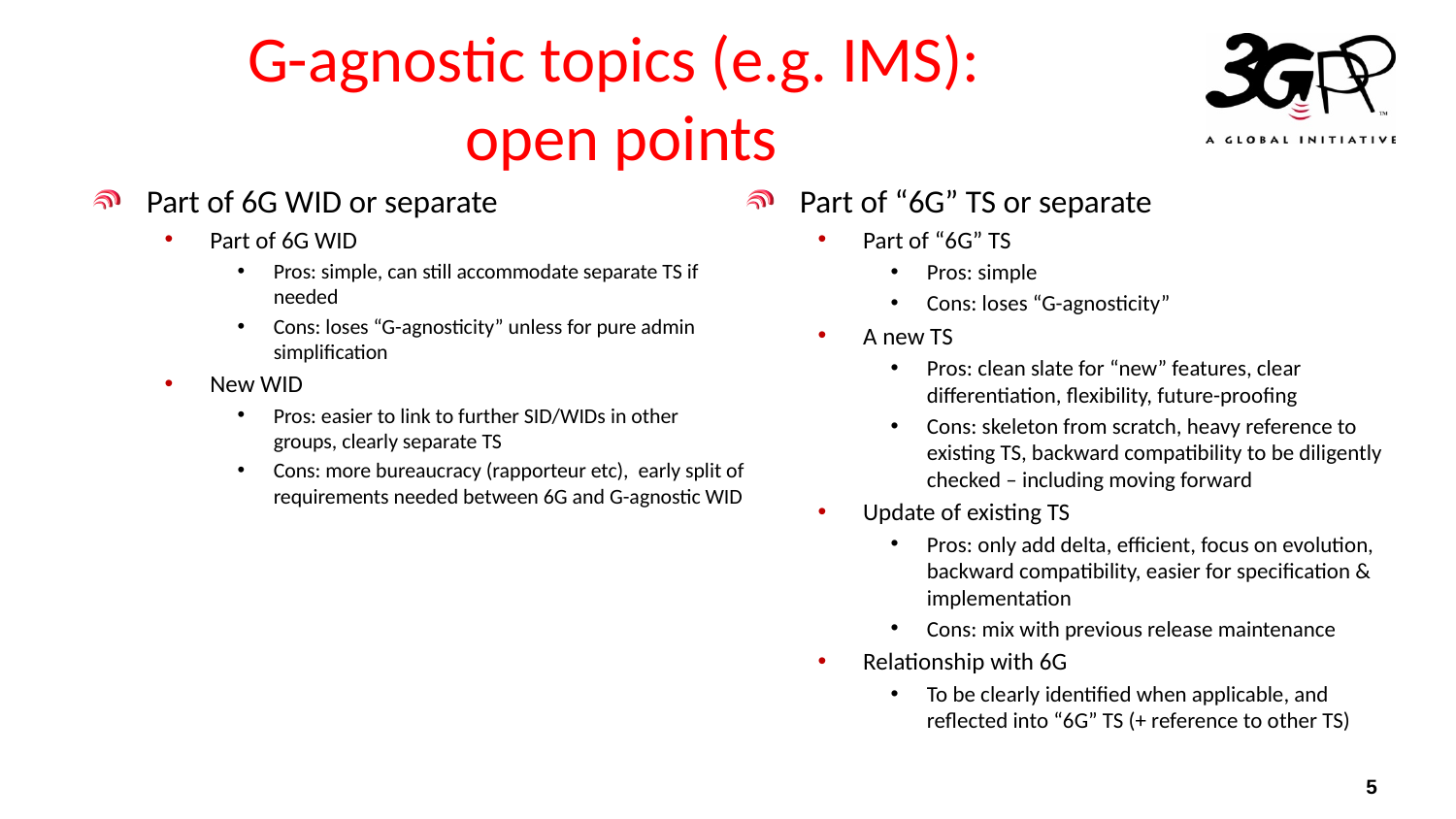

# G-agnostic topics (e.g. IMS): open points
Part of 6G WID or separate
Part of 6G WID
Pros: simple, can still accommodate separate TS if needed
Cons: loses “G-agnosticity” unless for pure admin simplification
New WID
Pros: easier to link to further SID/WIDs in other groups, clearly separate TS
Cons: more bureaucracy (rapporteur etc),  early split of requirements needed between 6G and G-agnostic WID

Part of “6G” TS or separate
Part of “6G” TS
Pros: simple
Cons: loses “G-agnosticity”
A new TS
Pros: clean slate for “new” features, clear differentiation, flexibility, future-proofing
Cons: skeleton from scratch, heavy reference to existing TS, backward compatibility to be diligently checked – including moving forward
Update of existing TS
Pros: only add delta, efficient, focus on evolution, backward compatibility, easier for specification & implementation
Cons: mix with previous release maintenance
Relationship with 6G
To be clearly identified when applicable, and reflected into “6G” TS (+ reference to other TS)